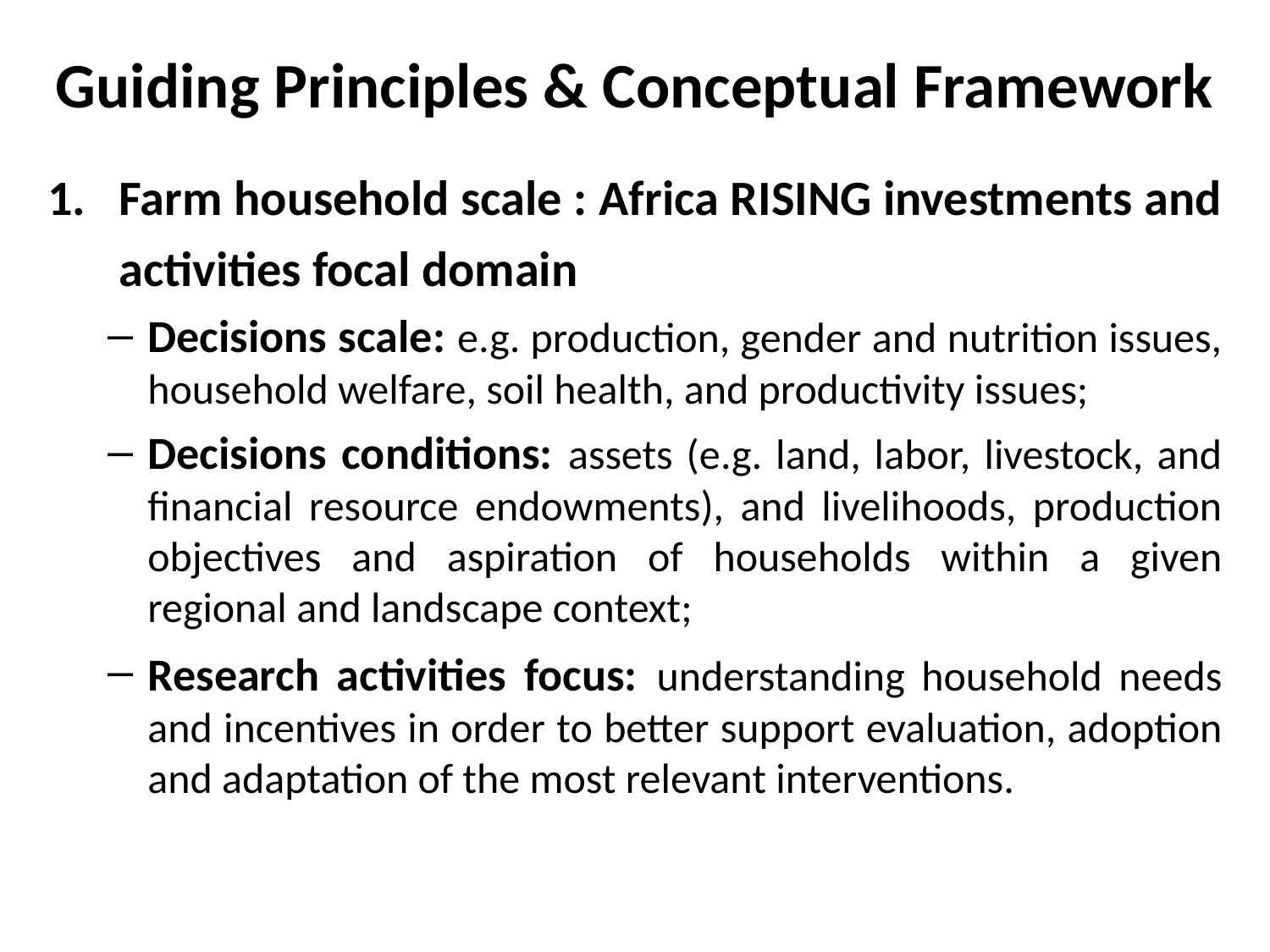

# Guiding Principles & Conceptual Framework
Farm household scale : Africa RISING investments and activities focal domain
Decisions scale: e.g. production, gender and nutrition issues, household welfare, soil health, and productivity issues;
Decisions conditions: assets (e.g. land, labor, livestock, and financial resource endowments), and livelihoods, production objectives and aspiration of households within a given regional and landscape context;
Research activities focus: understanding household needs and incentives in order to better support evaluation, adoption and adaptation of the most relevant interventions.